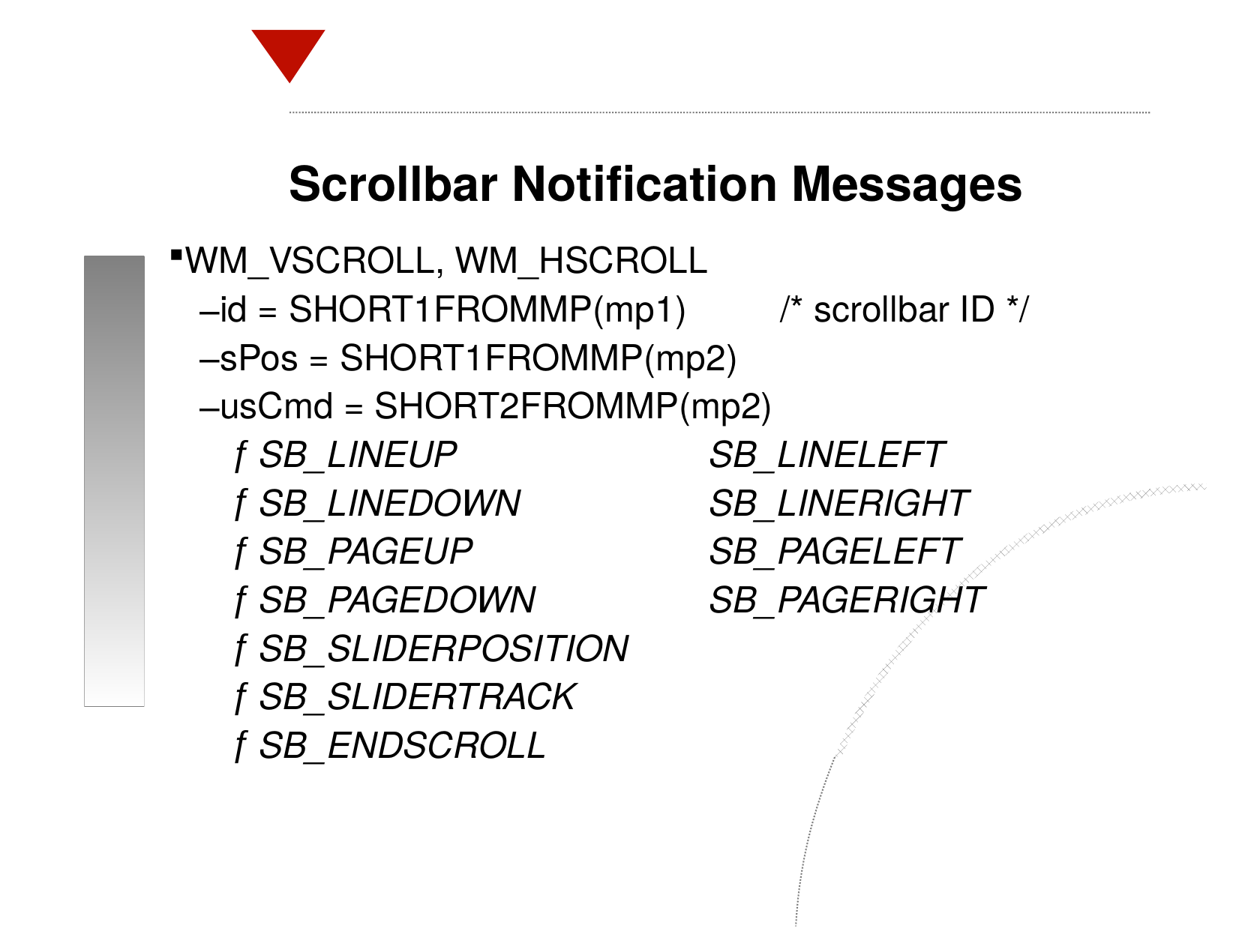

Scrollbar Notification Messages
WM_VSCROLL, WM_HSCROLL
id = SHORT1FROMMP(mp1)	/* scrollbar ID */
sPos = SHORT1FROMMP(mp2)
usCmd = SHORT2FROMMP(mp2)
SB_LINEUP			SB_LINELEFT
SB_LINEDOWN		SB_LINERIGHT
SB_PAGEUP			SB_PAGELEFT
SB_PAGEDOWN		SB_PAGERIGHT
SB_SLIDERPOSITION
SB_SLIDERTRACK
SB_ENDSCROLL